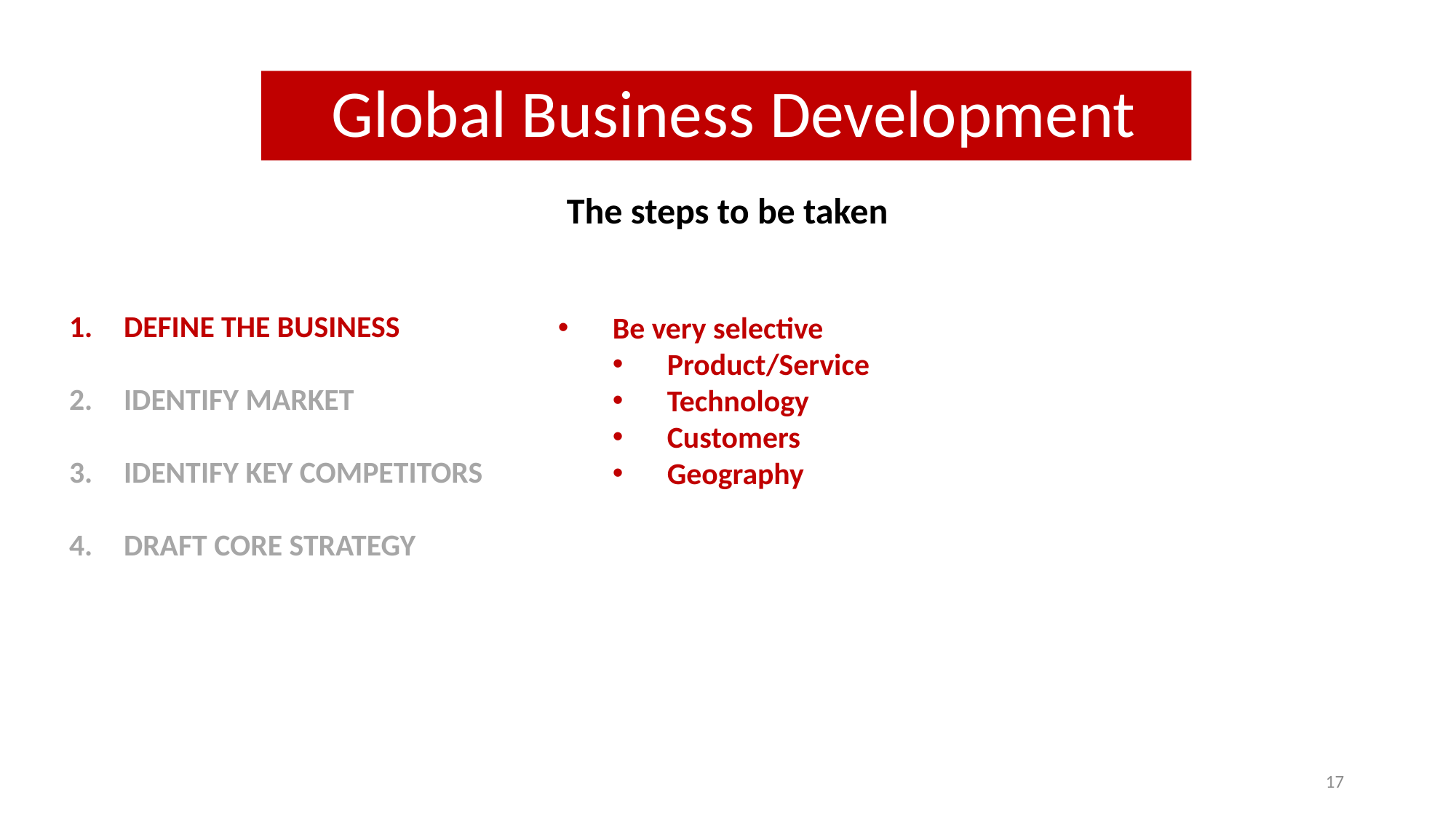

# Global Business Development
The steps to be taken
DEFINE THE BUSINESS

IDENTIFY MARKET

IDENTIFY KEY COMPETITORS

DRAFT CORE STRATEGY
Be very selective
Product/Service
Technology
Customers
Geography

17